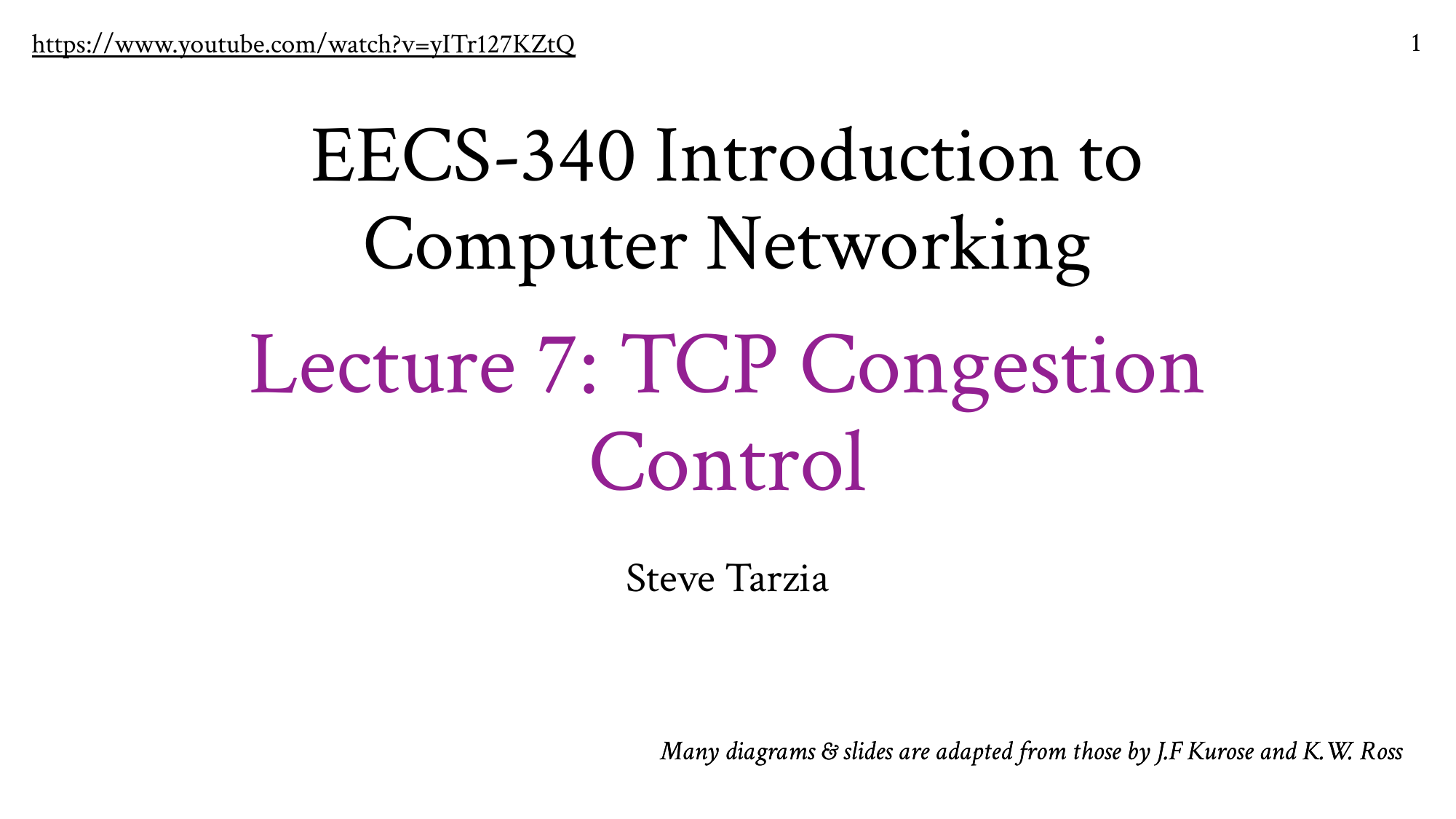

https://www.youtube.com/watch?v=yITr127KZtQ
# EECS-340 Introduction to Computer Networking Lecture 7: TCP Congestion Control
Steve Tarzia
Many diagrams & slides are adapted from those by J.F Kurose and K.W. Ross
Many diagrams & slides are adapted from those by J.F Kurose and K.W. Ross